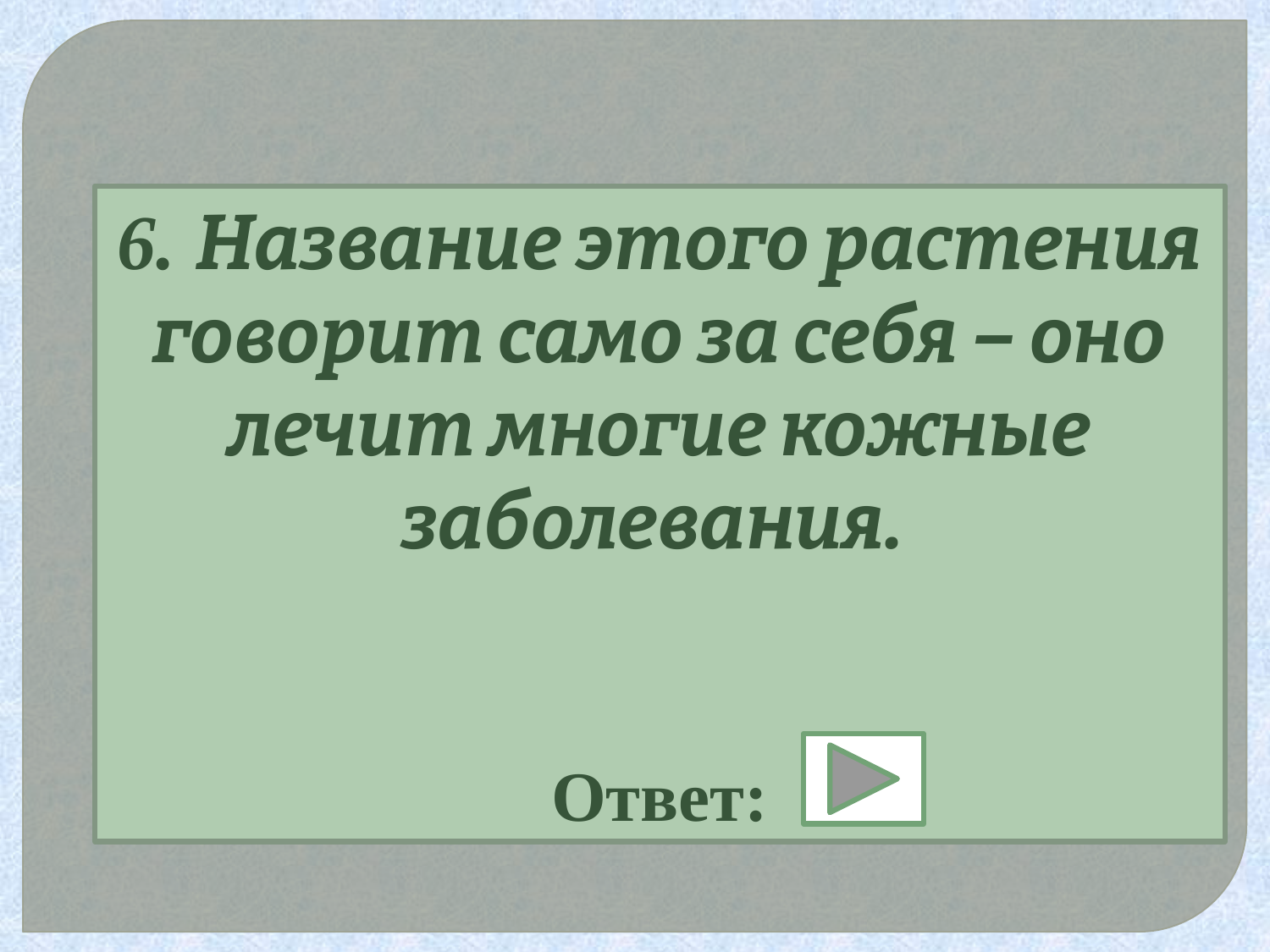

6. Название этого растения говорит само за себя – оно лечит многие кожные заболевания.

Ответ: